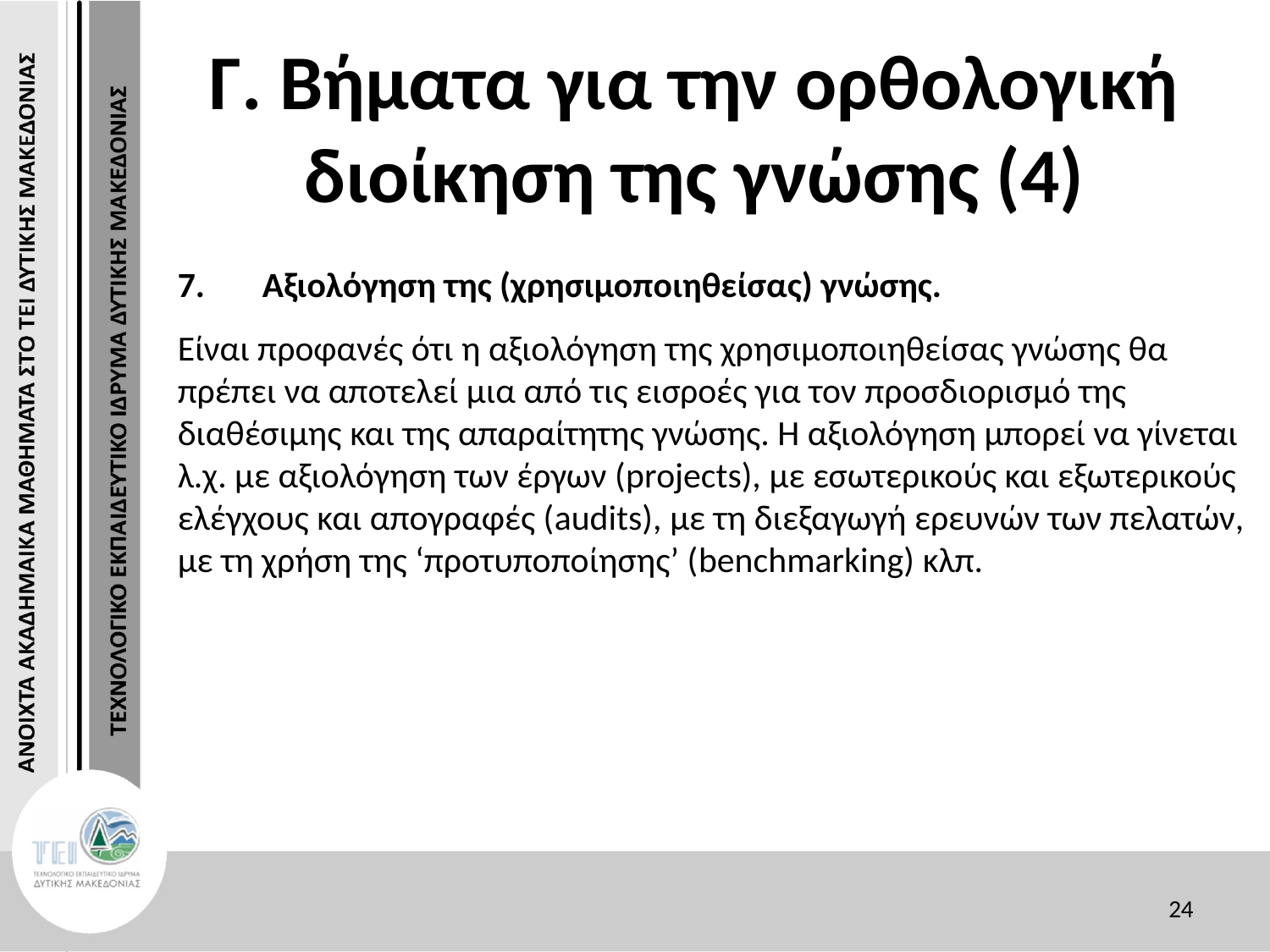

# Γ. Βήματα για την ορθολογική διοίκηση της γνώσης (4)
Αξιολόγηση της (χρησιμοποιηθείσας) γνώσης.
Είναι προφανές ότι η αξιολόγηση της χρησιμοποιηθείσας γνώσης θα πρέπει να αποτελεί μια από τις εισροές για τον προσδιορισμό της διαθέσιμης και της απαραίτητης γνώσης. Η αξιολόγηση μπορεί να γίνεται λ.χ. με αξιολόγηση των έργων (projects), με εσωτερικούς και εξωτερικούς ελέγχους και απογραφές (audits), με τη διεξαγωγή ερευνών των πελατών, με τη χρήση της ‘προτυποποίησης’ (benchmarking) κλπ.
24